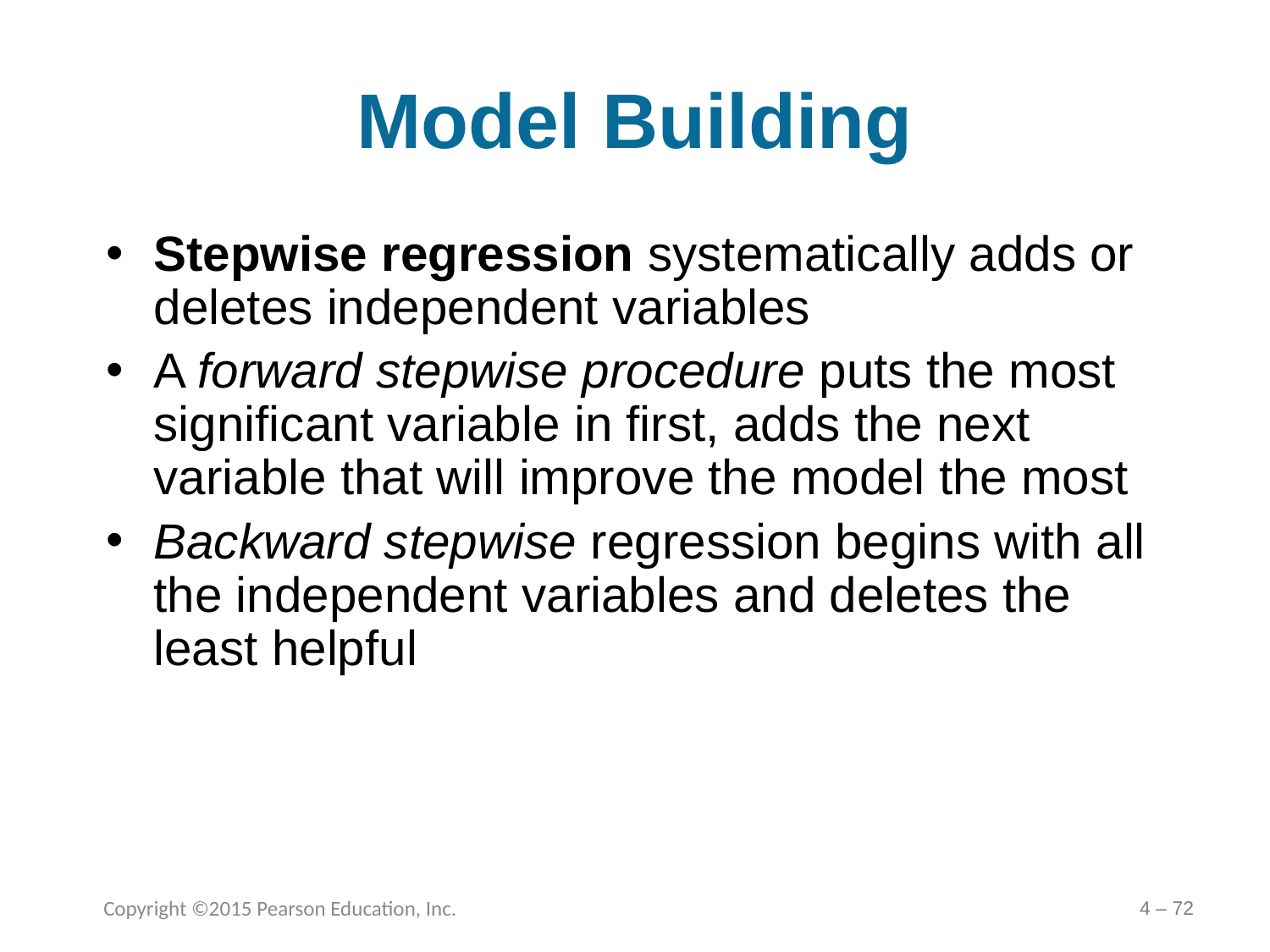

# Model Building
Stepwise regression systematically adds or deletes independent variables
A forward stepwise procedure puts the most significant variable in first, adds the next variable that will improve the model the most
Backward stepwise regression begins with all the independent variables and deletes the least helpful
Copyright ©2015 Pearson Education, Inc.
4 – 72